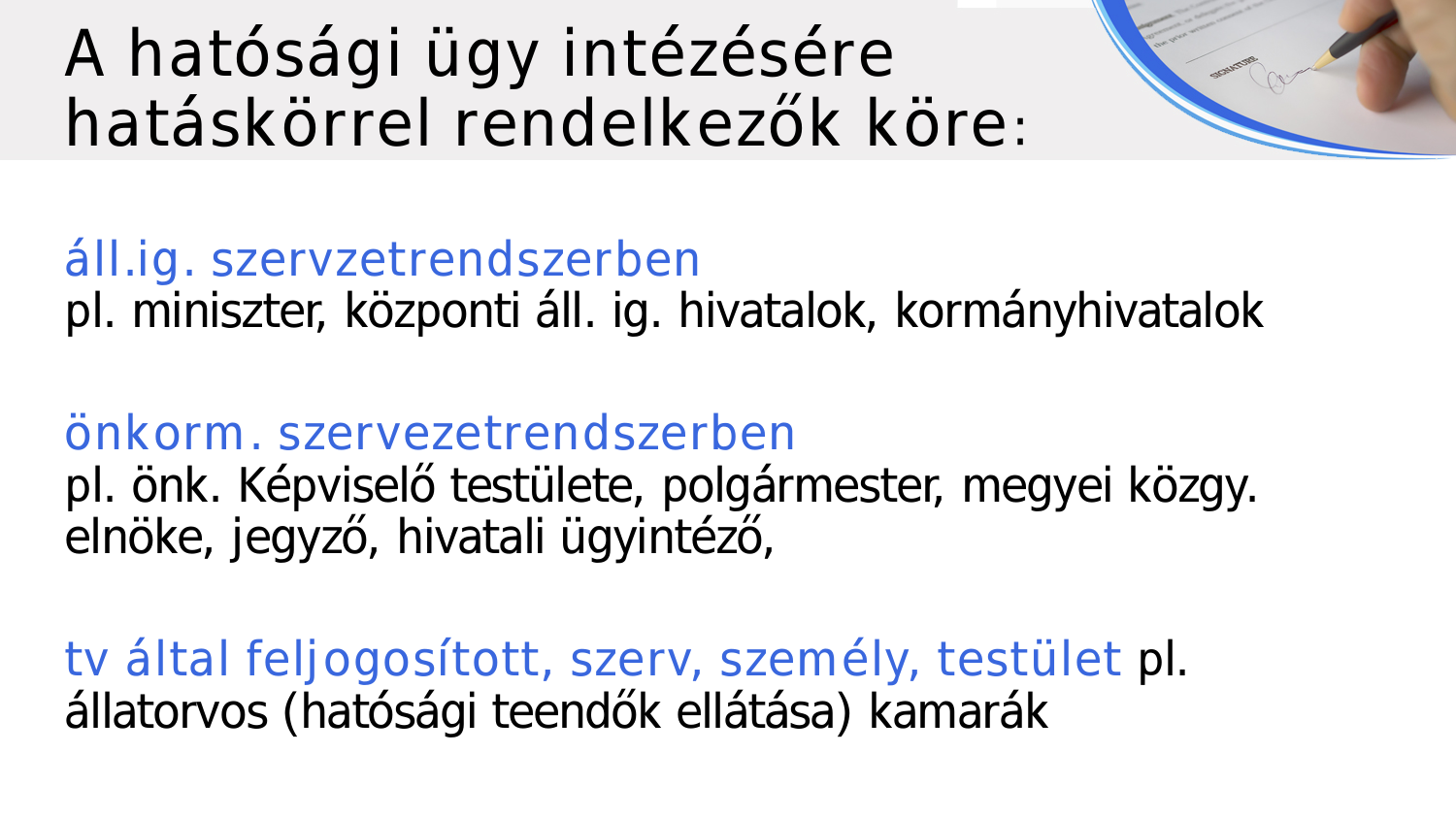

A hatósági ügy intézésére
hatáskörrel rendelkezők köre:

áll.ig. szervzetrendszerben
pl. miniszter, központi áll. ig. hivatalok, kormányhivatalok

önkorm. szervezetrendszerben
pl. önk. Képviselő testülete, polgármester, megyei közgy. elnöke, jegyző, hivatali ügyintéző,

tv által feljogosított, szerv, személy, testület pl. állatorvos (hatósági teendők ellátása) kamarák